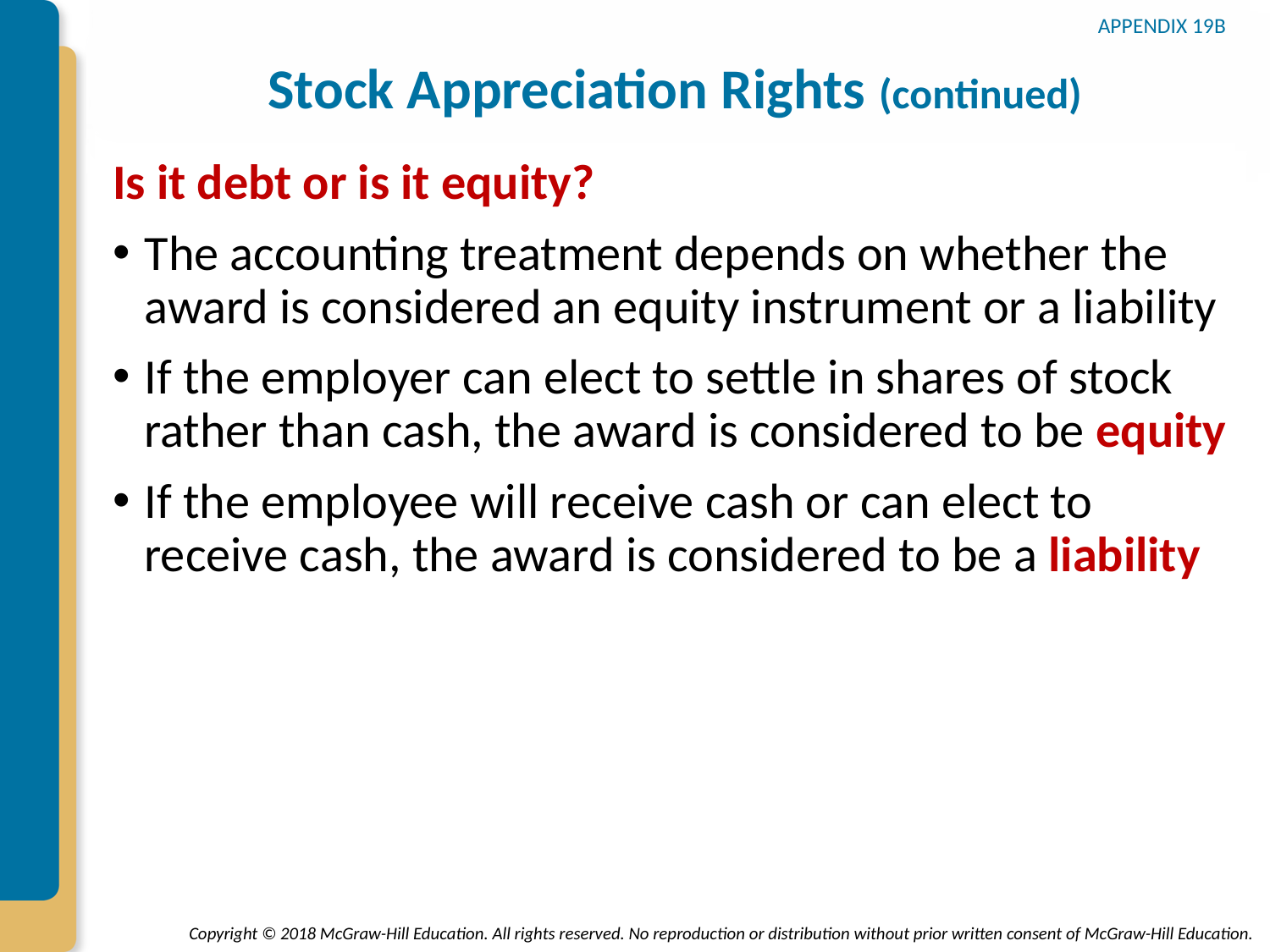

# Stock Appreciation Rights (continued)
APPENDIX 19B
Is it debt or is it equity?
The accounting treatment depends on whether the award is considered an equity instrument or a liability
If the employer can elect to settle in shares of stock rather than cash, the award is considered to be equity
If the employee will receive cash or can elect to receive cash, the award is considered to be a liability